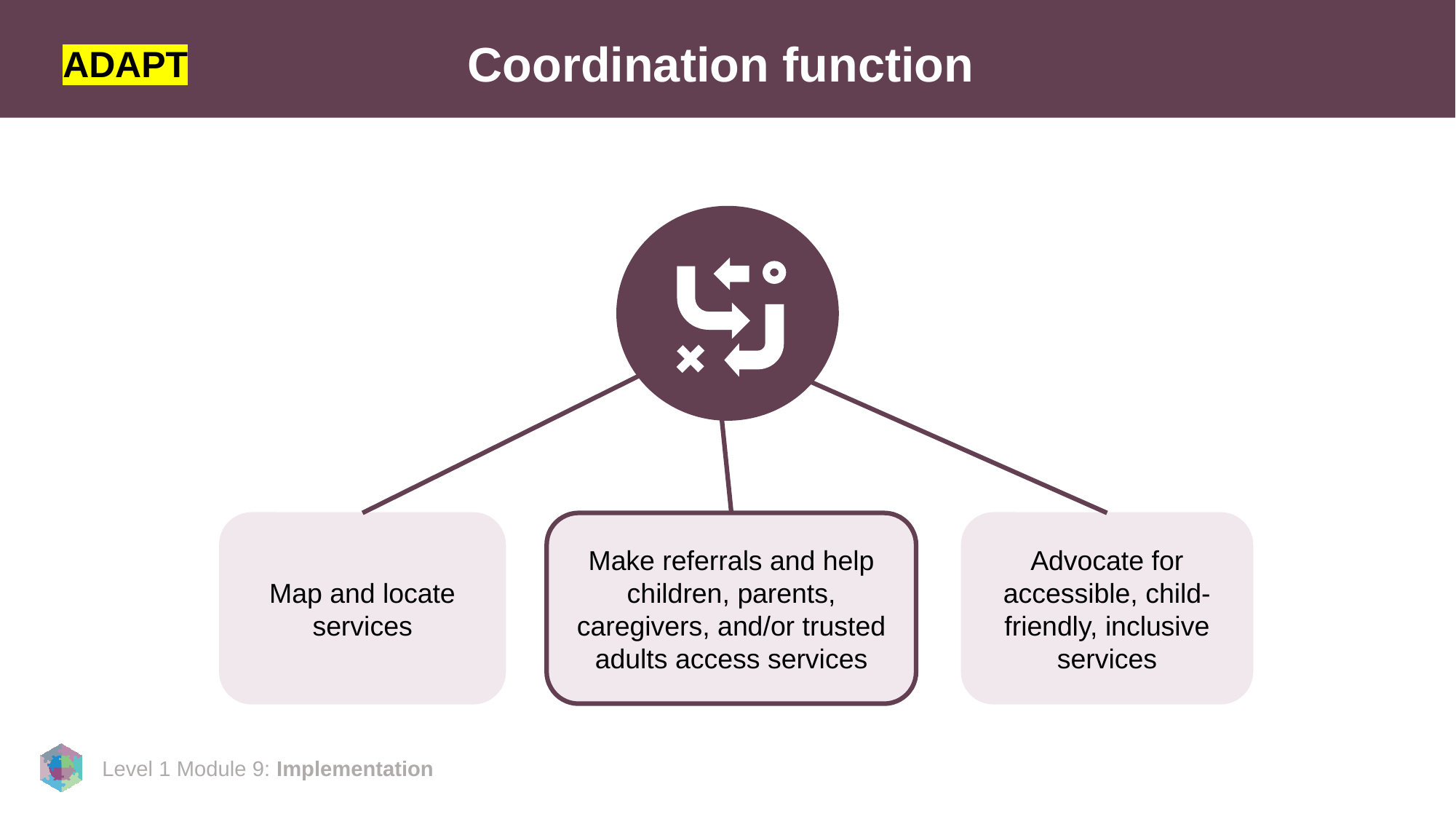

ADAPT
# Coordination function

Map and locate services
Advocate for accessible, child-friendly, inclusive services
Make referrals and help children, parents, caregivers, and/or trusted adults access services